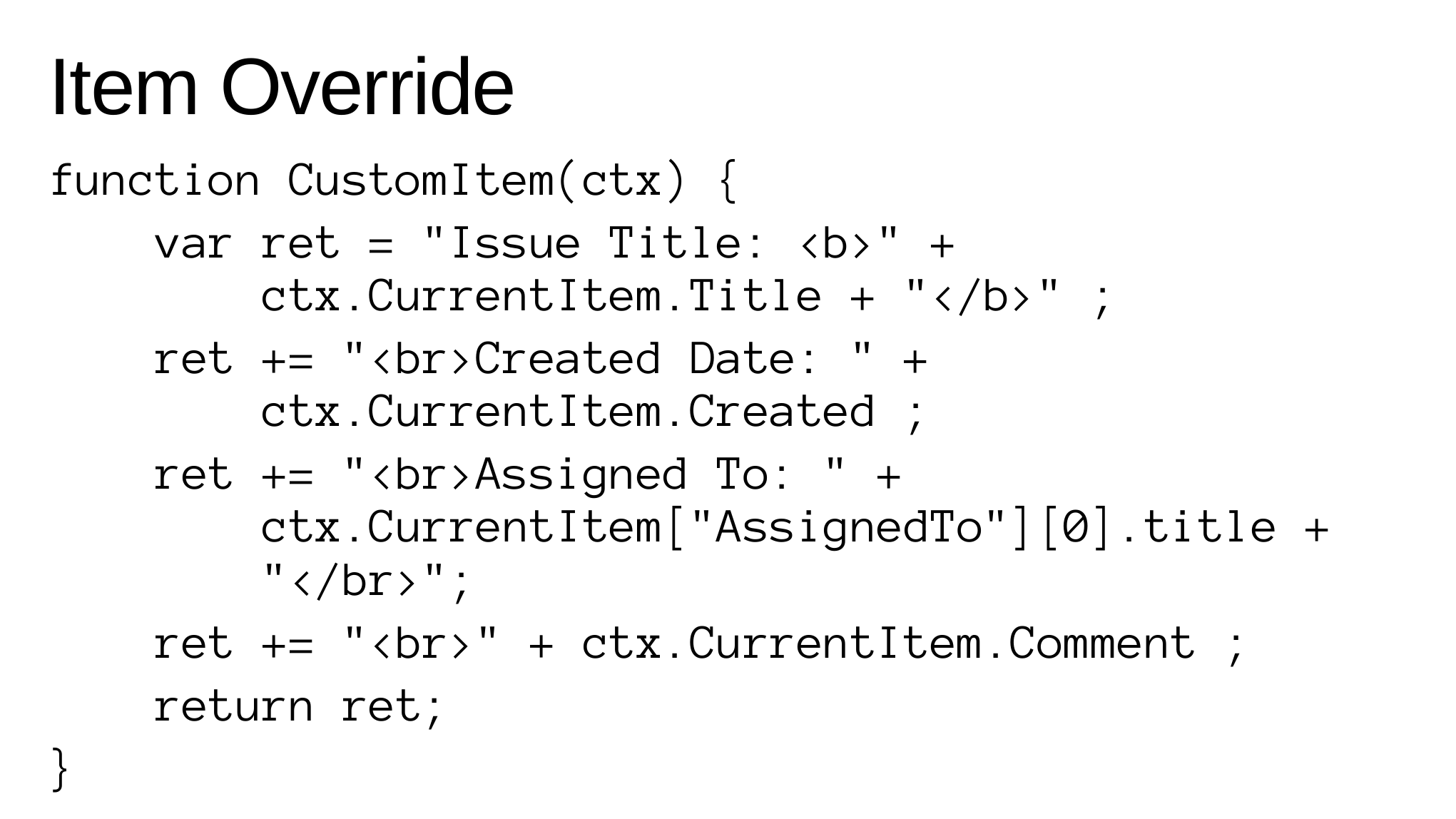

# Item Override
function CustomItem(ctx) {
	var ret = "Issue Title: <b>" + 						ctx.CurrentItem.Title + "</b>" ;
	ret += "<br>Created Date: " + 						ctx.CurrentItem.Created ;
	ret += "<br>Assigned To: " + 						ctx.CurrentItem["AssignedTo"][0].title + 		"</br>";
	ret += "<br>" + ctx.CurrentItem.Comment ;
	return ret;
}